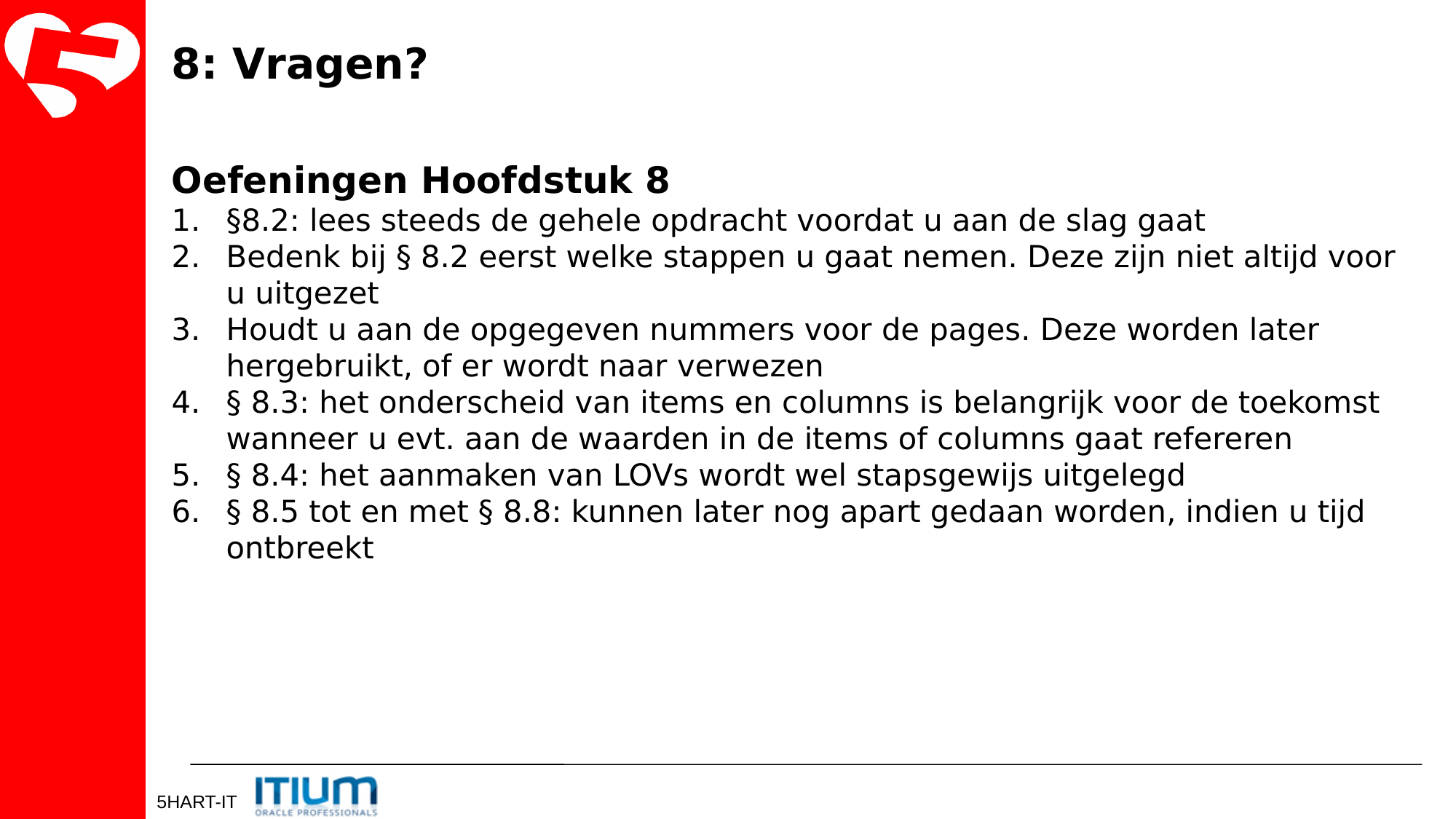

# 8: Vragen?
Oefeningen Hoofdstuk 8
§8.2: lees steeds de gehele opdracht voordat u aan de slag gaat
Bedenk bij § 8.2 eerst welke stappen u gaat nemen. Deze zijn niet altijd voor u uitgezet
Houdt u aan de opgegeven nummers voor de pages. Deze worden later hergebruikt, of er wordt naar verwezen
§ 8.3: het onderscheid van items en columns is belangrijk voor de toekomst wanneer u evt. aan de waarden in de items of columns gaat refereren
§ 8.4: het aanmaken van LOVs wordt wel stapsgewijs uitgelegd
§ 8.5 tot en met § 8.8: kunnen later nog apart gedaan worden, indien u tijd ontbreekt